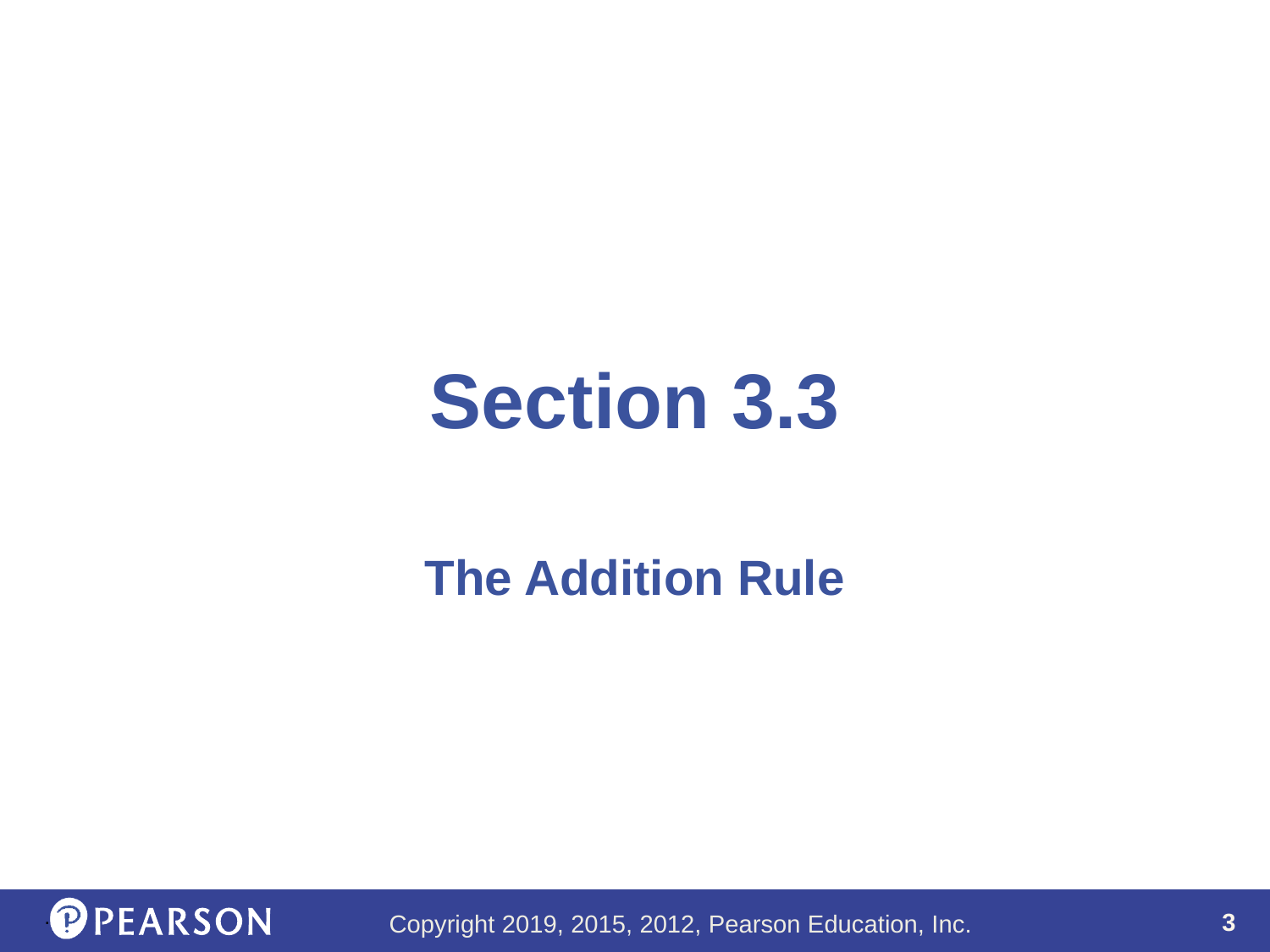

# Section 3.3
The Addition Rule
.